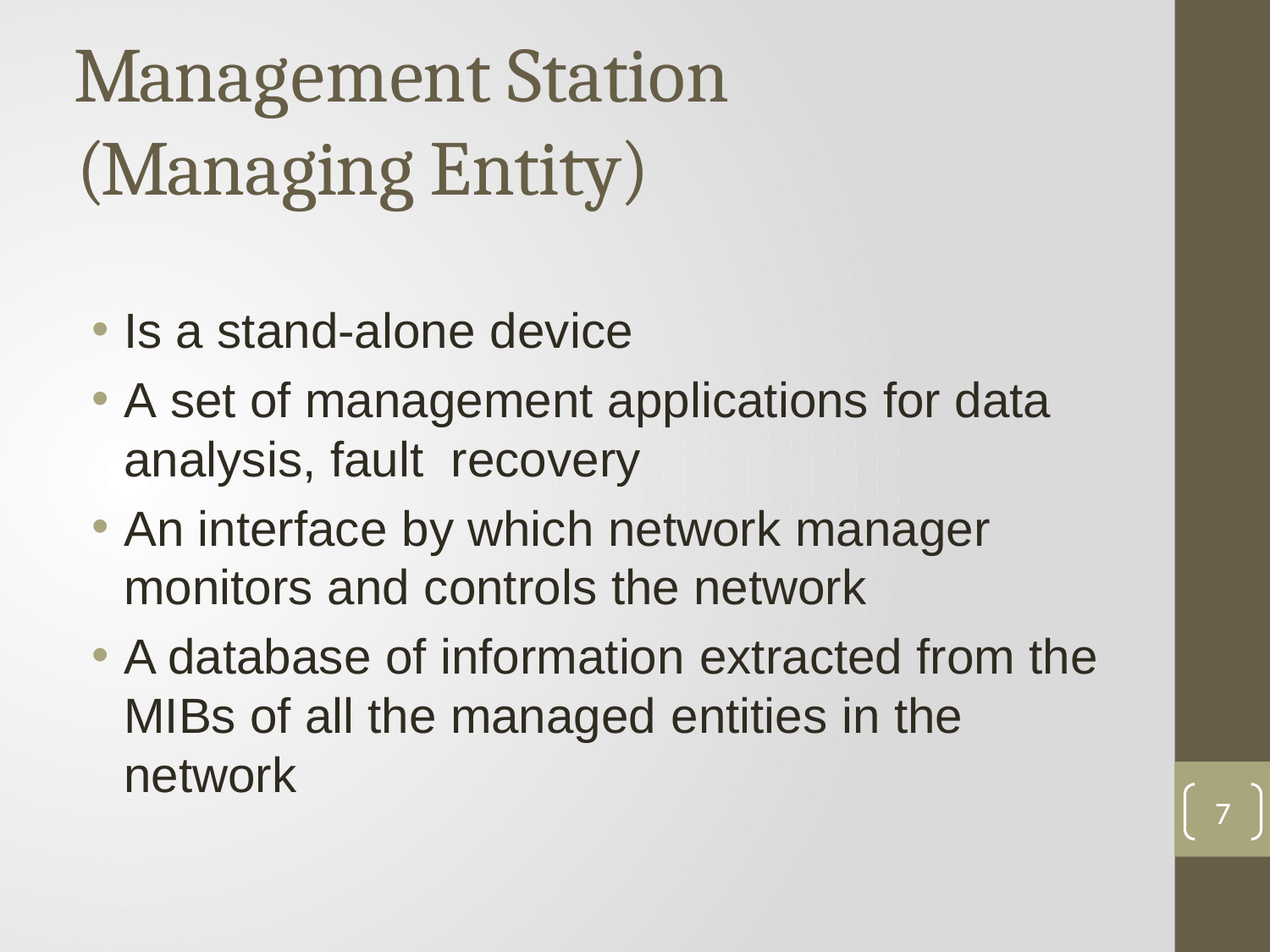

# Management Station (Managing Entity)
Is a stand-alone device
A set of management applications for data analysis, fault  recovery
An interface by which network manager monitors and controls the network
A database of information extracted from the MIBs of all the managed entities in the network

7